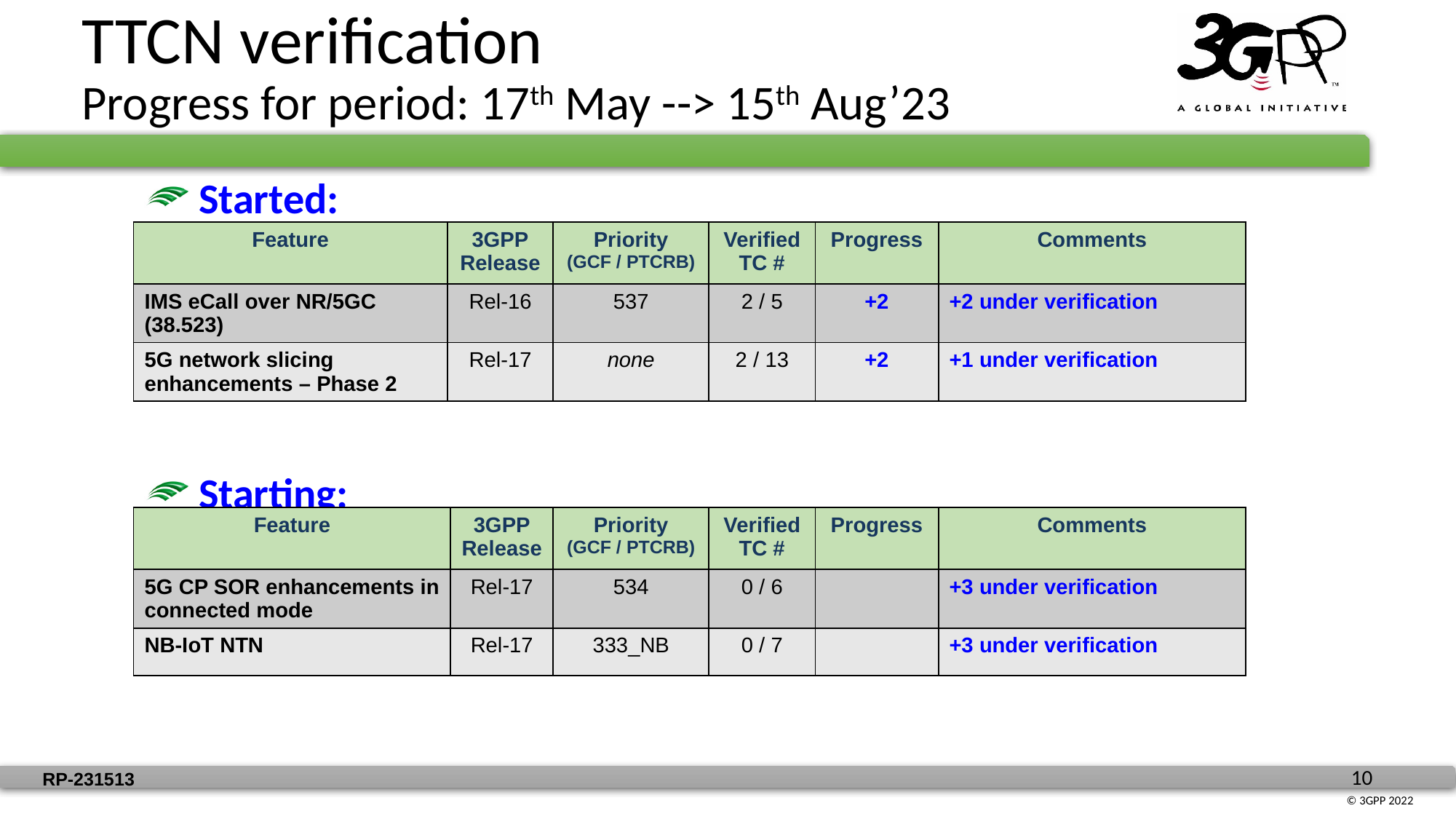

# TTCN verification Progress for period: 17th May --> 15th Aug’23
 Started:

 Starting:

| Feature | 3GPP Release | Priority (GCF / PTCRB) | Verified TC # | Progress | Comments |
| --- | --- | --- | --- | --- | --- |
| IMS eCall over NR/5GC (38.523) | Rel-16 | 537 | 2 / 5 | +2 | +2 under verification |
| 5G network slicing enhancements – Phase 2 | Rel-17 | none | 2 / 13 | +2 | +1 under verification |
| Feature | 3GPP Release | Priority (GCF / PTCRB) | Verified TC # | Progress | Comments |
| --- | --- | --- | --- | --- | --- |
| 5G CP SOR enhancements in connected mode | Rel-17 | 534 | 0 / 6 |  | +3 under verification |
| NB-IoT NTN | Rel-17 | 333\_NB | 0 / 7 |  | +3 under verification |